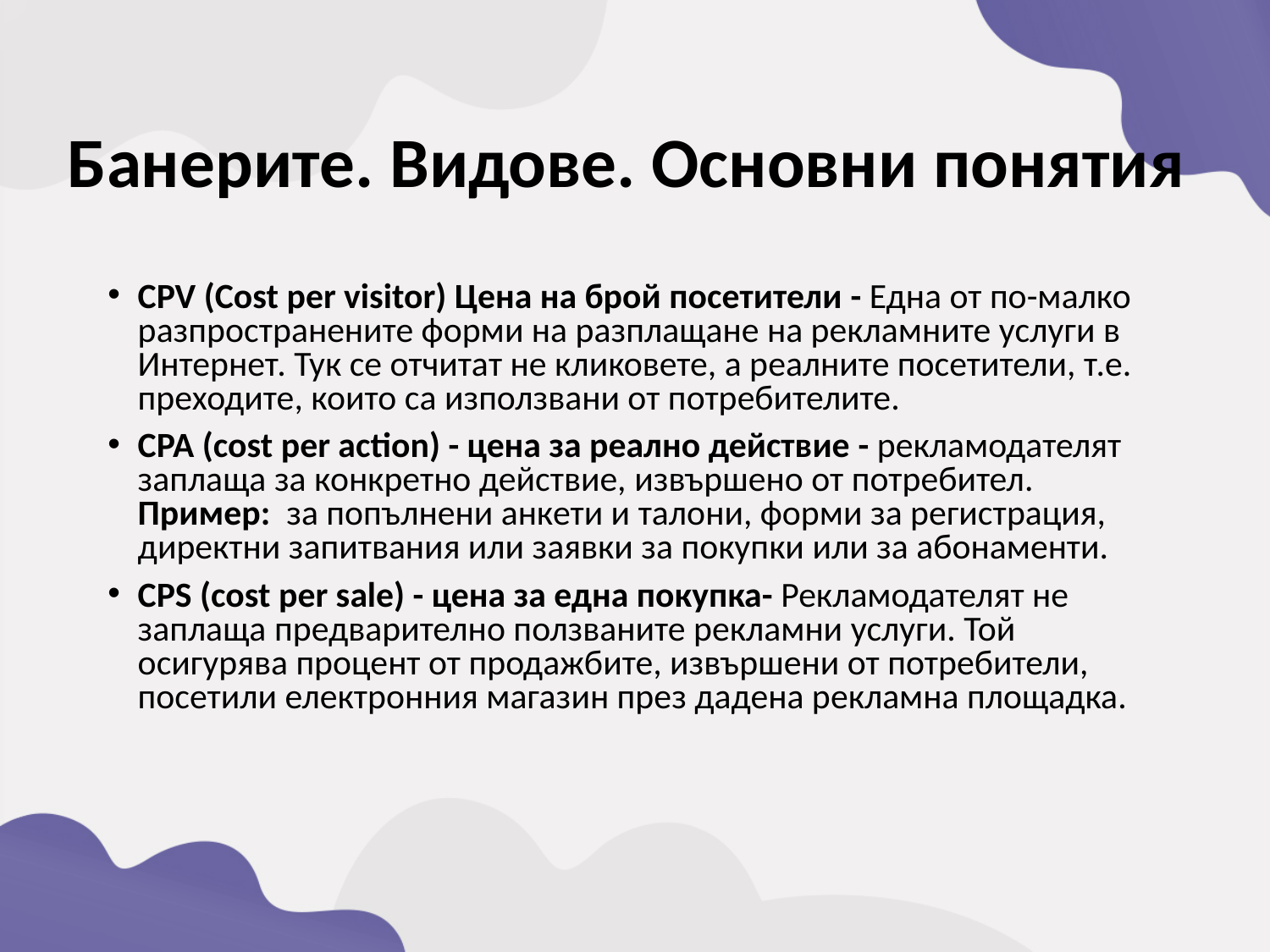

Банерите. Видове. Основни понятия

CPV (Cost per visitor) Цена на брой посетители - Една от по-малко разпространените форми на разплащане на рекламните услуги в Интернет. Тук се отчитат не кликовете, а реалните посетители, т.е. преходите, които са използвани от потребителите.
CPA (cost per action) - цена за реално действие - рекламодателят заплаща за конкретно действие, извършено от потребител. Пример:  за попълнени анкети и талони, форми за регистрация, директни запитвания или заявки за покупки или за абонаменти.
CPS (cost per sale) - цена за една покупка- Рекламодателят не заплаща предварително ползваните рекламни услуги. Той осигурява процент от продажбите, извършени от потребители, посетили електронния магазин през дадена рекламна площадка.